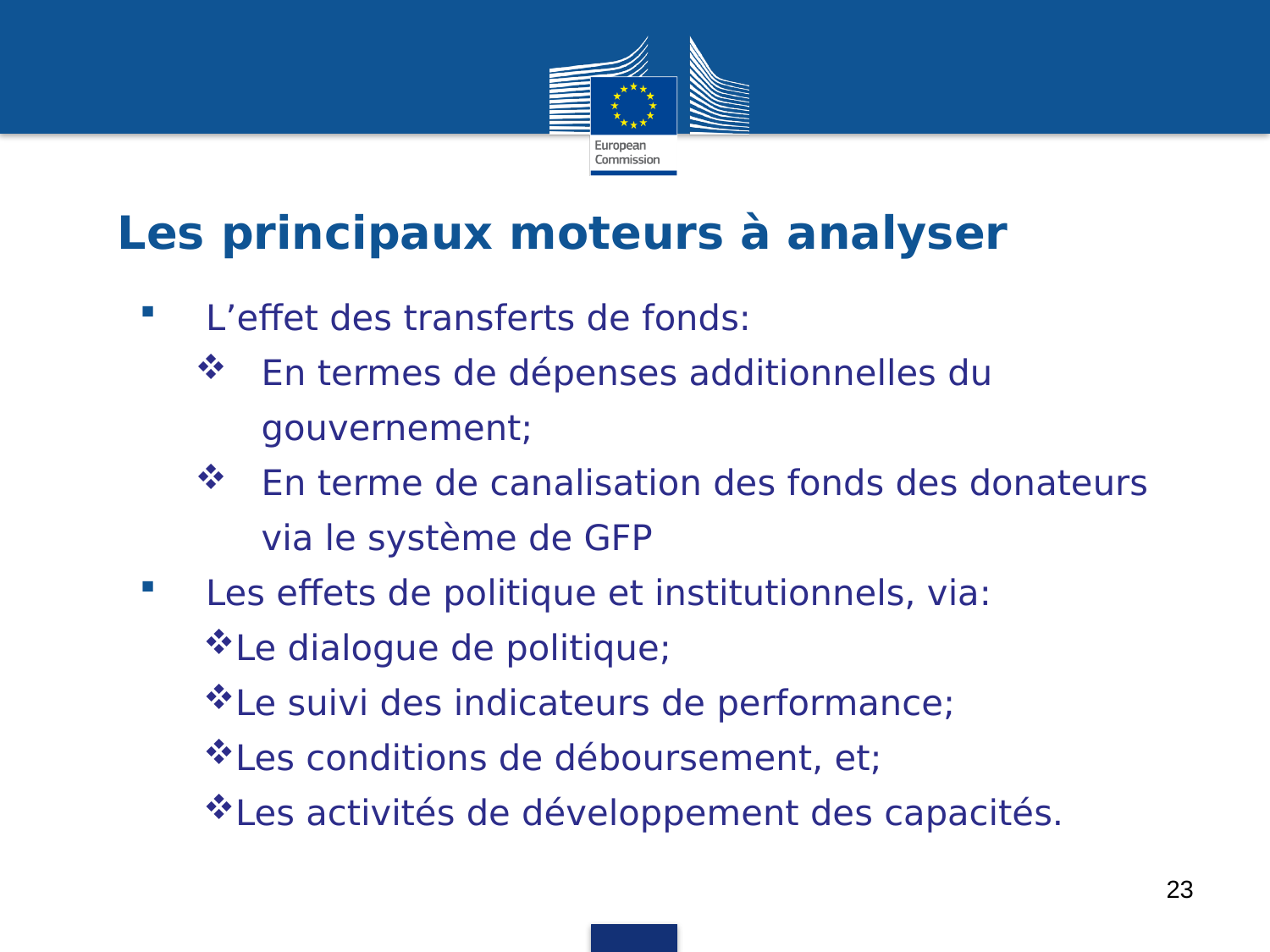

# Les principaux moteurs à analyser
L’effet des transferts de fonds:
En termes de dépenses additionnelles du gouvernement;
En terme de canalisation des fonds des donateurs via le système de GFP
Les effets de politique et institutionnels, via:
Le dialogue de politique;
Le suivi des indicateurs de performance;
Les conditions de déboursement, et;
Les activités de développement des capacités.

23